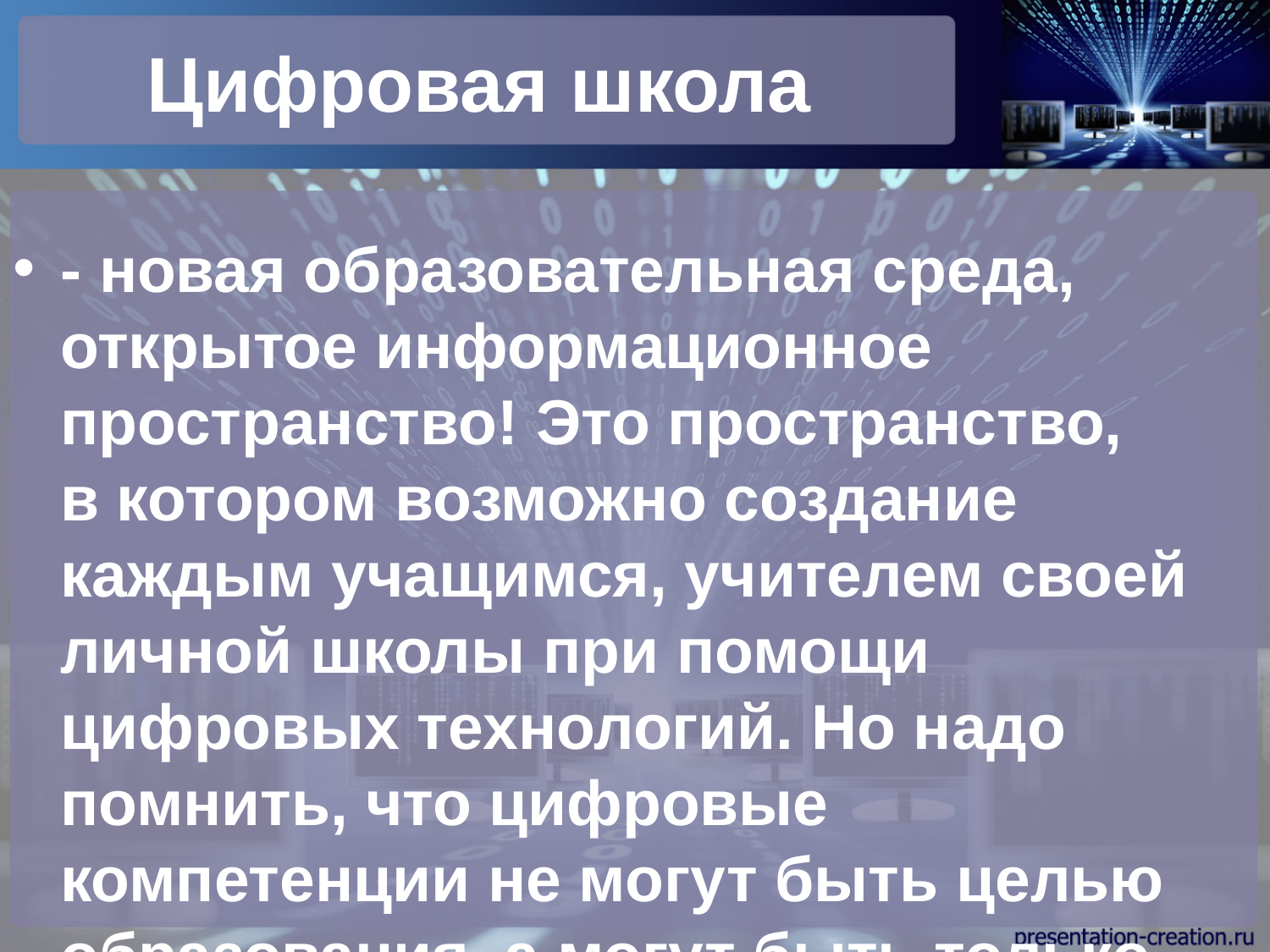

# Цифровая школа
- новая образовательная среда, открытое информационное пространство! Это пространство, в котором возможно создание каждым учащимся, учителем своей личной школы при помощи цифровых технологий. Но надо помнить, что цифровые компетенции не могут быть целью образования, а могут быть только средством.